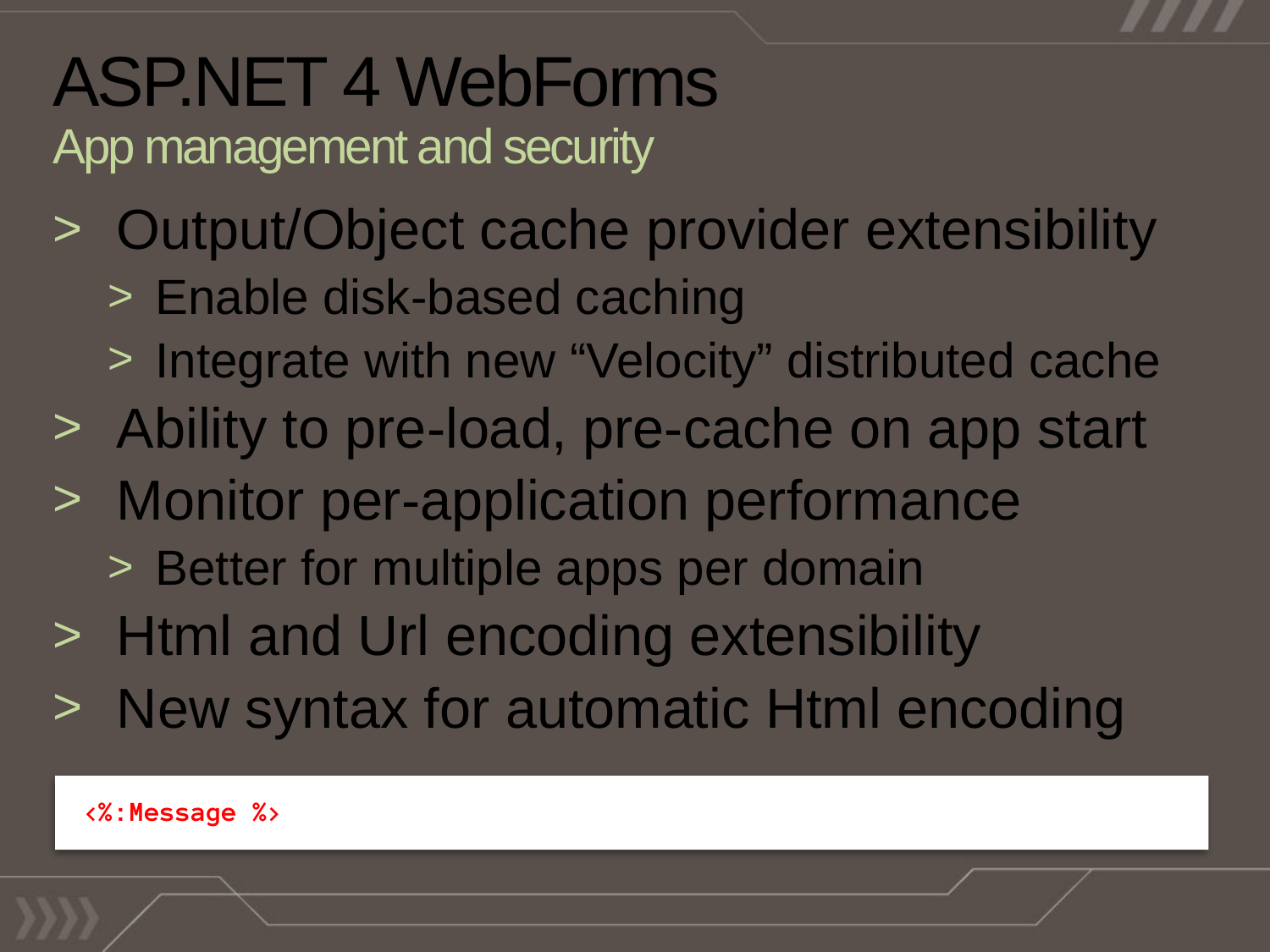

# ASP.NET 4 WebForms App management and security
Output/Object cache provider extensibility
Enable disk-based caching
Integrate with new “Velocity” distributed cache
Ability to pre-load, pre-cache on app start
Monitor per-application performance
Better for multiple apps per domain
Html and Url encoding extensibility
New syntax for automatic Html encoding

<%:Message %>